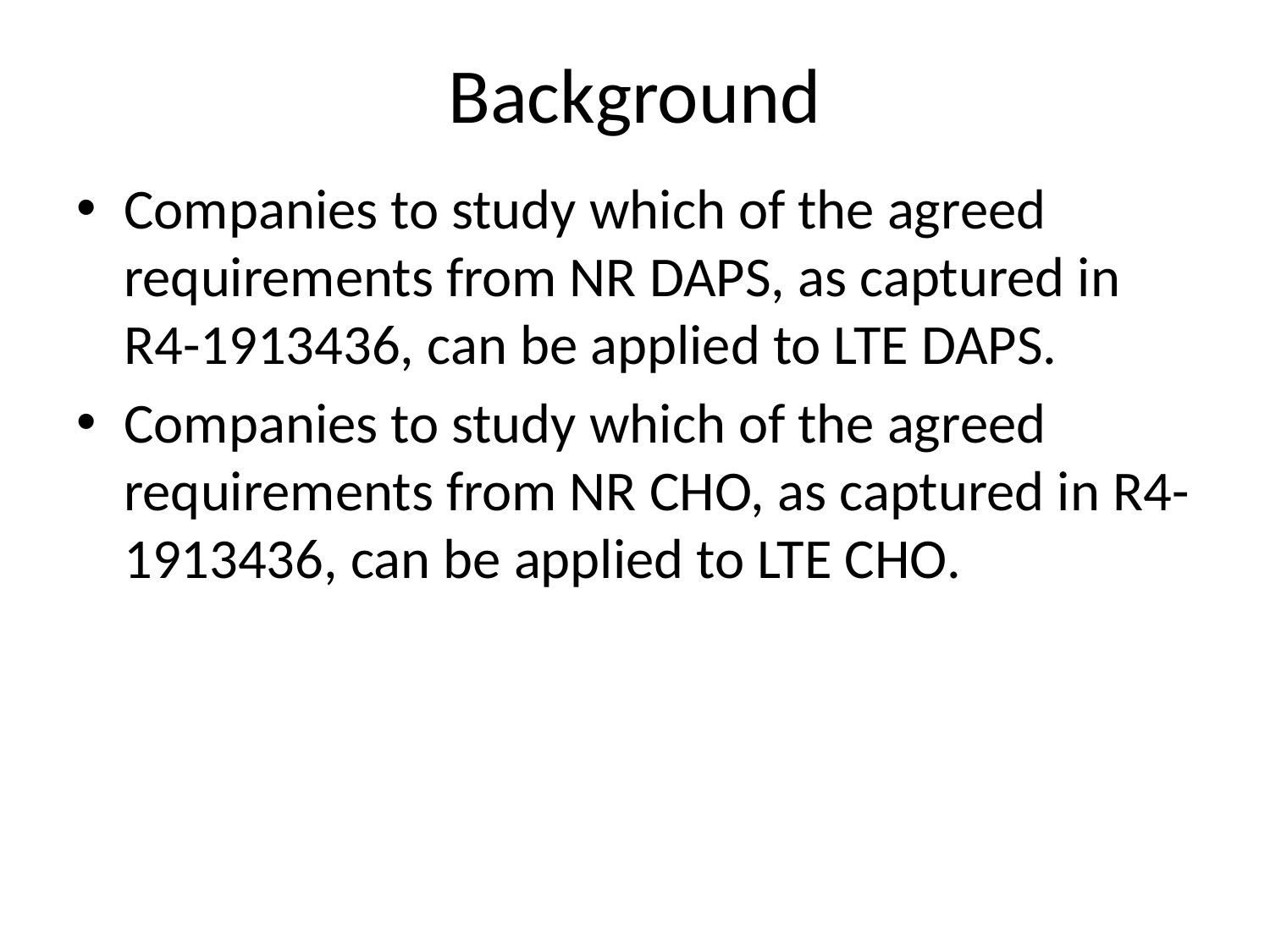

# Background
Companies to study which of the agreed requirements from NR DAPS, as captured in R4-1913436, can be applied to LTE DAPS.
Companies to study which of the agreed requirements from NR CHO, as captured in R4-1913436, can be applied to LTE CHO.